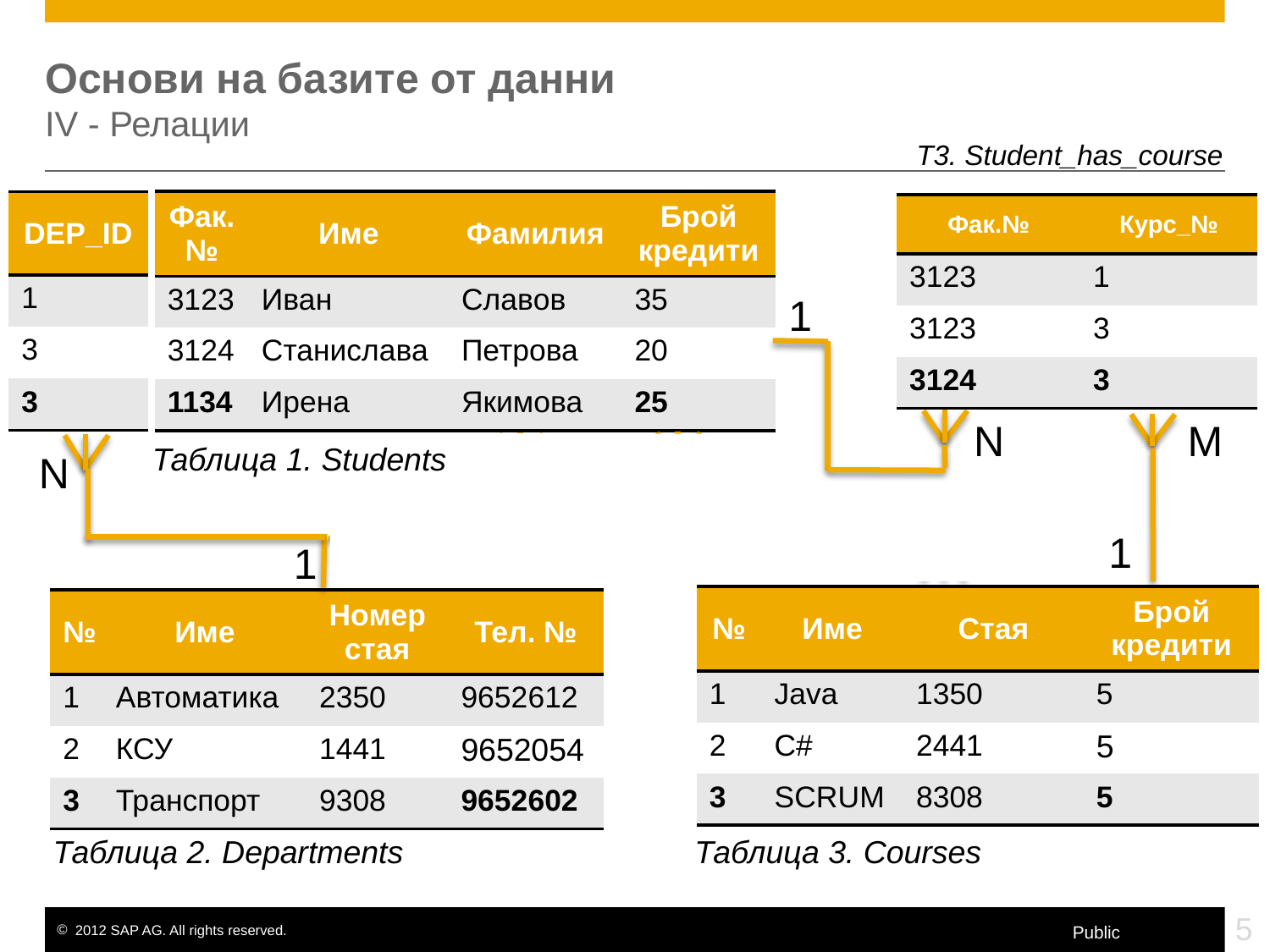

# Основи на базите от данни IV - Релации
Т3. Student_has_course
| Фак. № | Име | Фамилия | Брой кредити |
| --- | --- | --- | --- |
| 3123 | Иван | Славов | 35 |
| 3124 | Станислава | Петрова | 20 |
| 1134 | Ирена | Якимова | 25 |
| DEP\_ID |
| --- |
| 1 |
| 3 |
| 3 |
| Фак.№ | Курс\_№ |
| --- | --- |
| 3123 | 1 |
| 3123 | 3 |
| 3124 | 3 |
1
N
M
1
N
M
N
1

N

Таблица 1. Students
| № | Име | Стая | Брой кредити |
| --- | --- | --- | --- |
| 1 | Java | 1350 | 5 |
| 2 | C# | 2441 | 5 |
| 3 | SCRUM | 8308 | 5 |
| № | Име | Номер стая | Тел. № |
| --- | --- | --- | --- |
| 1 | Автоматика | 2350 | 9652612 |
| 2 | КСУ | 1441 | 9652054 |
| 3 | Транспорт | 9308 | 9652602 |
Таблица 3. Courses
Таблица 2. Departments
5